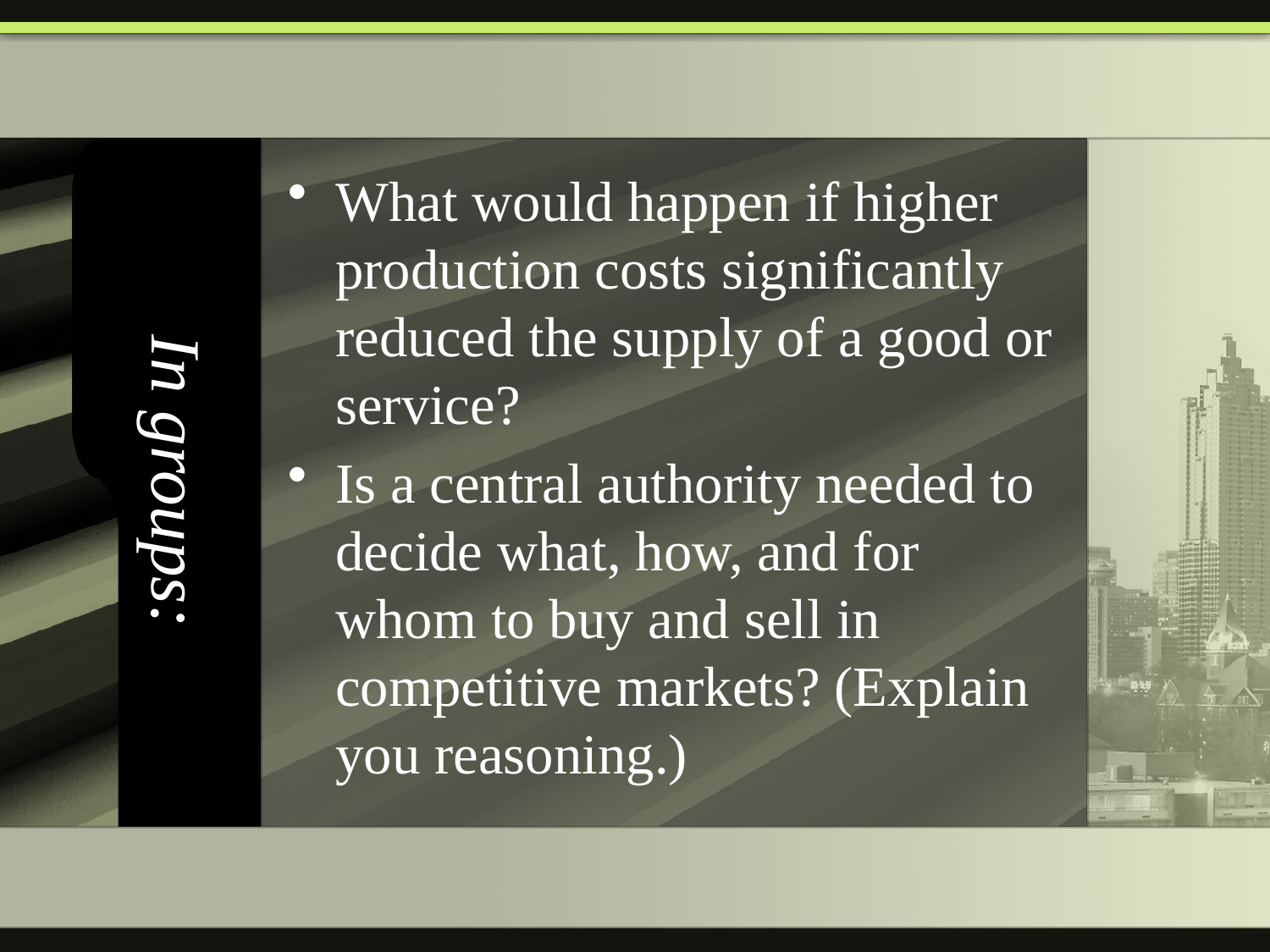

# In groups:
What would happen if higher production costs significantly reduced the supply of a good or service?
Is a central authority needed to decide what, how, and for whom to buy and sell in competitive markets? (Explain you reasoning.)